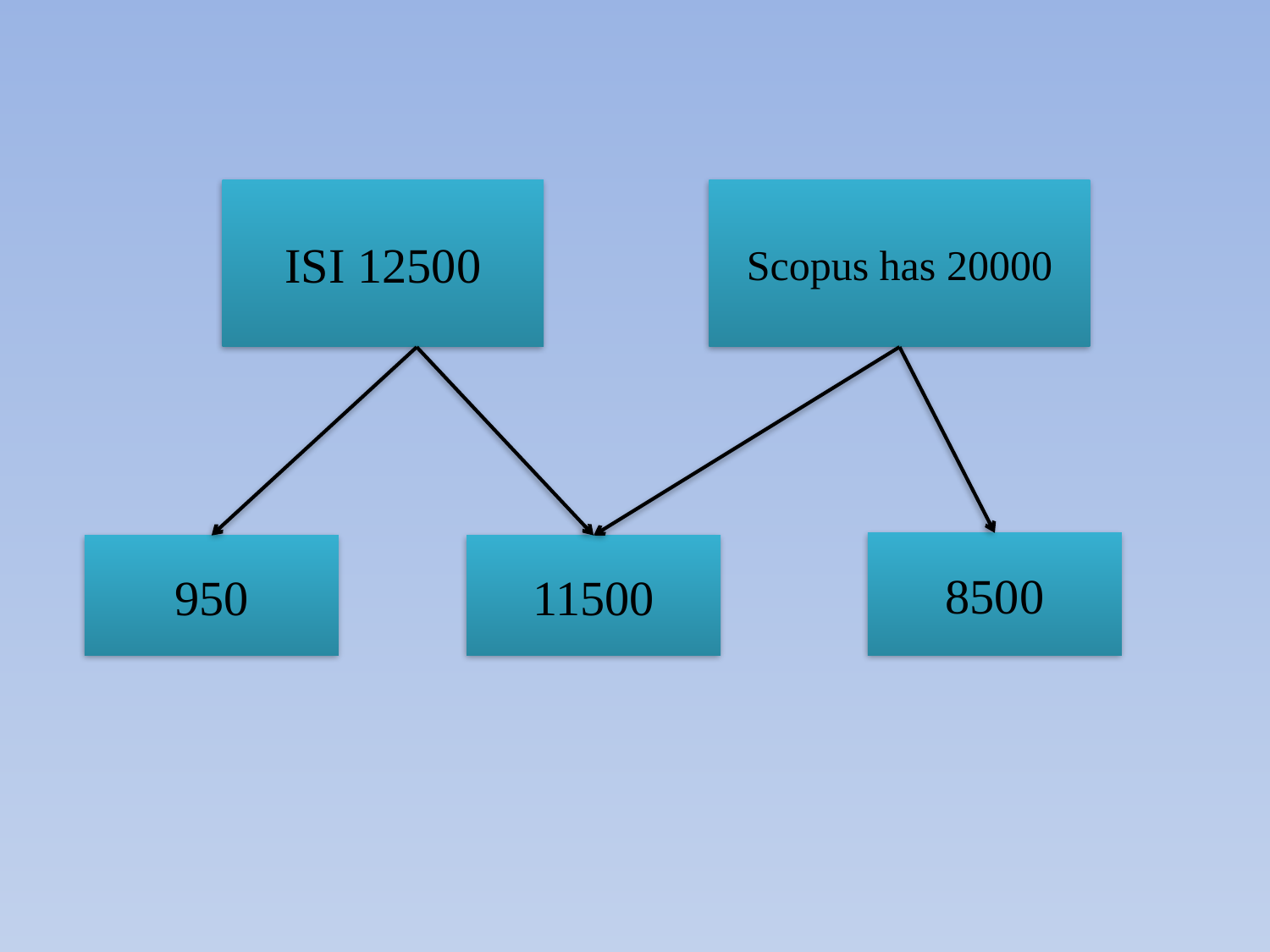

ISI 12500
Scopus has 20000
8500
950
11500